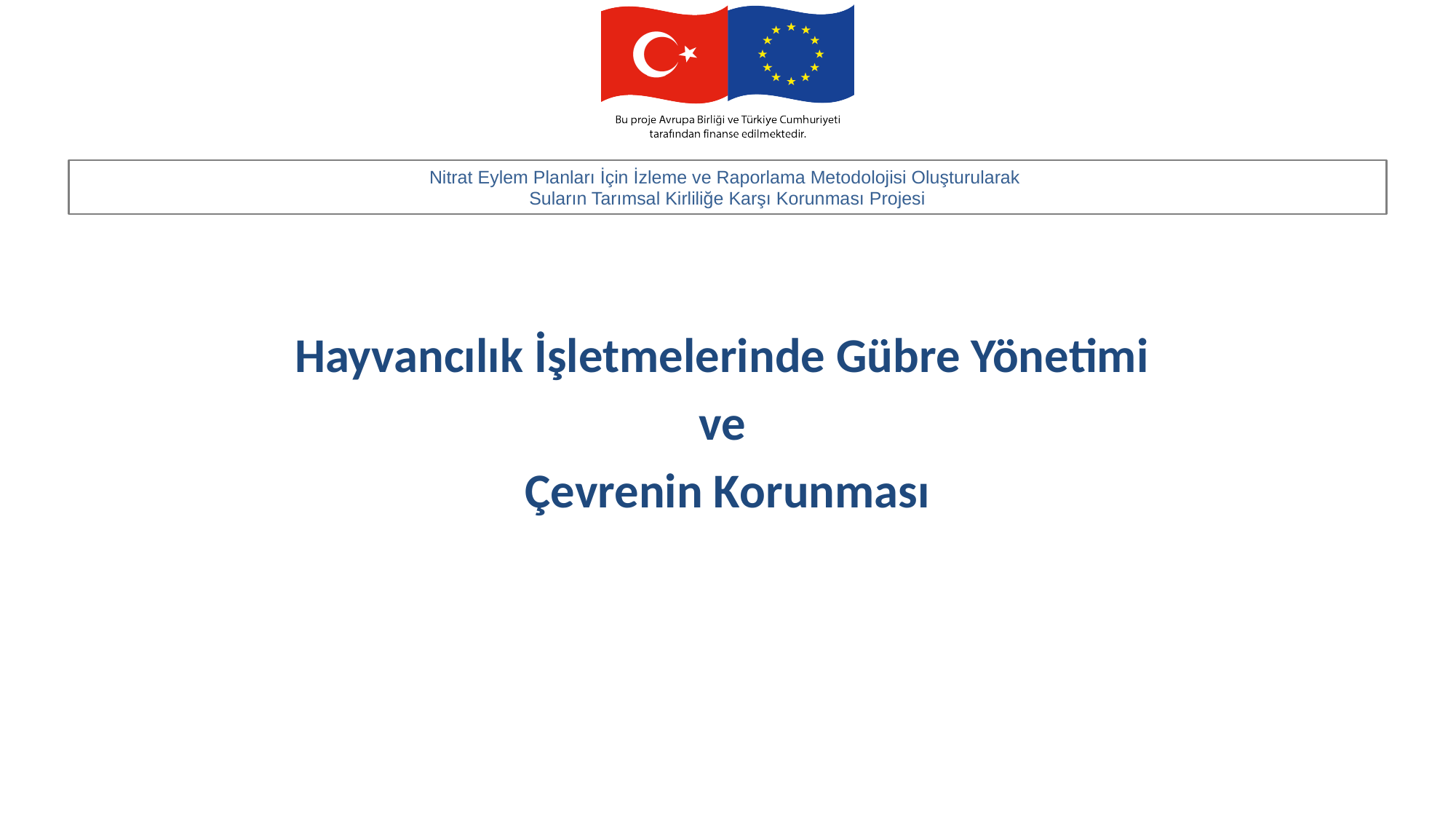

#
Hayvancılık İşletmelerinde Gübre Yönetimi
ve
Çevrenin Korunması